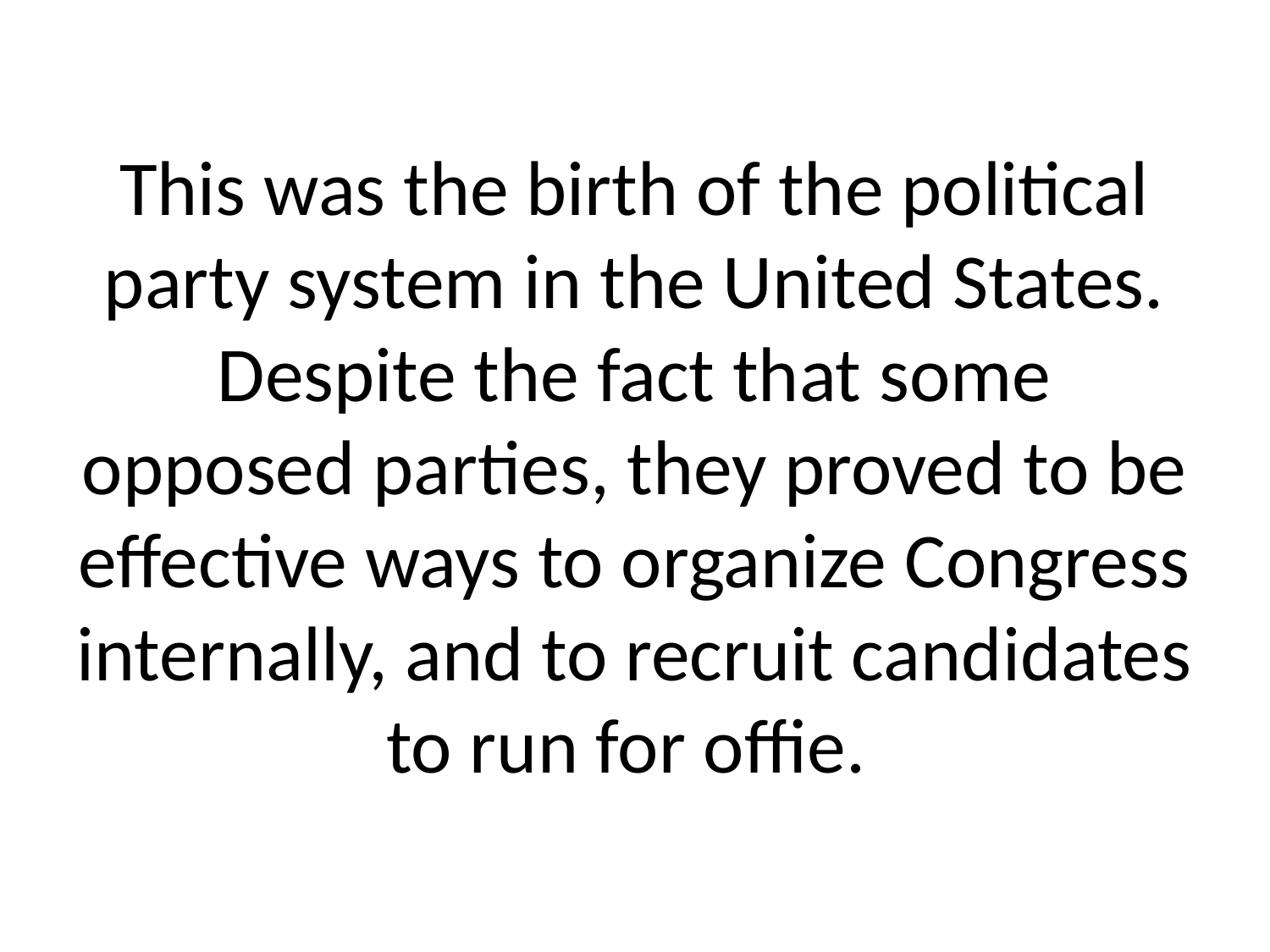

# This was the birth of the political party system in the United States. Despite the fact that some opposed parties, they proved to be effective ways to organize Congress internally, and to recruit candidates to run for offie.